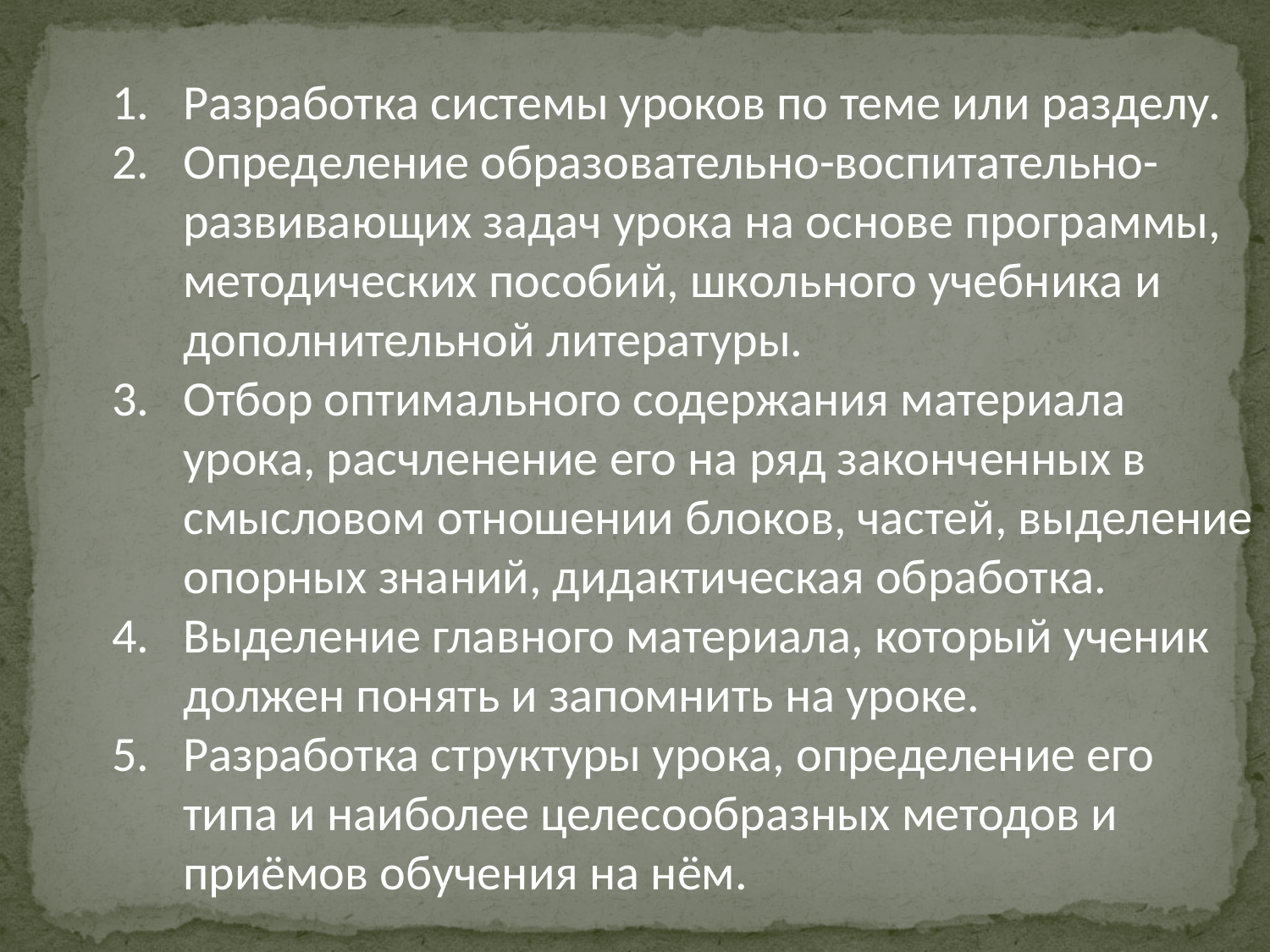

Разработка системы уроков по теме или разделу.
Определение образовательно-воспитательно-развивающих задач урока на основе программы, методических пособий, школьного учебника и дополнительной литературы.
Отбор оптимального содержания материала урока, расчленение его на ряд законченных в смысловом отношении блоков, частей, выделение опорных знаний, дидактическая обработка.
Выделение главного материала, который ученик должен понять и запомнить на уроке.
Разработка структуры урока, определение его типа и наиболее целесообразных методов и приёмов обучения на нём.